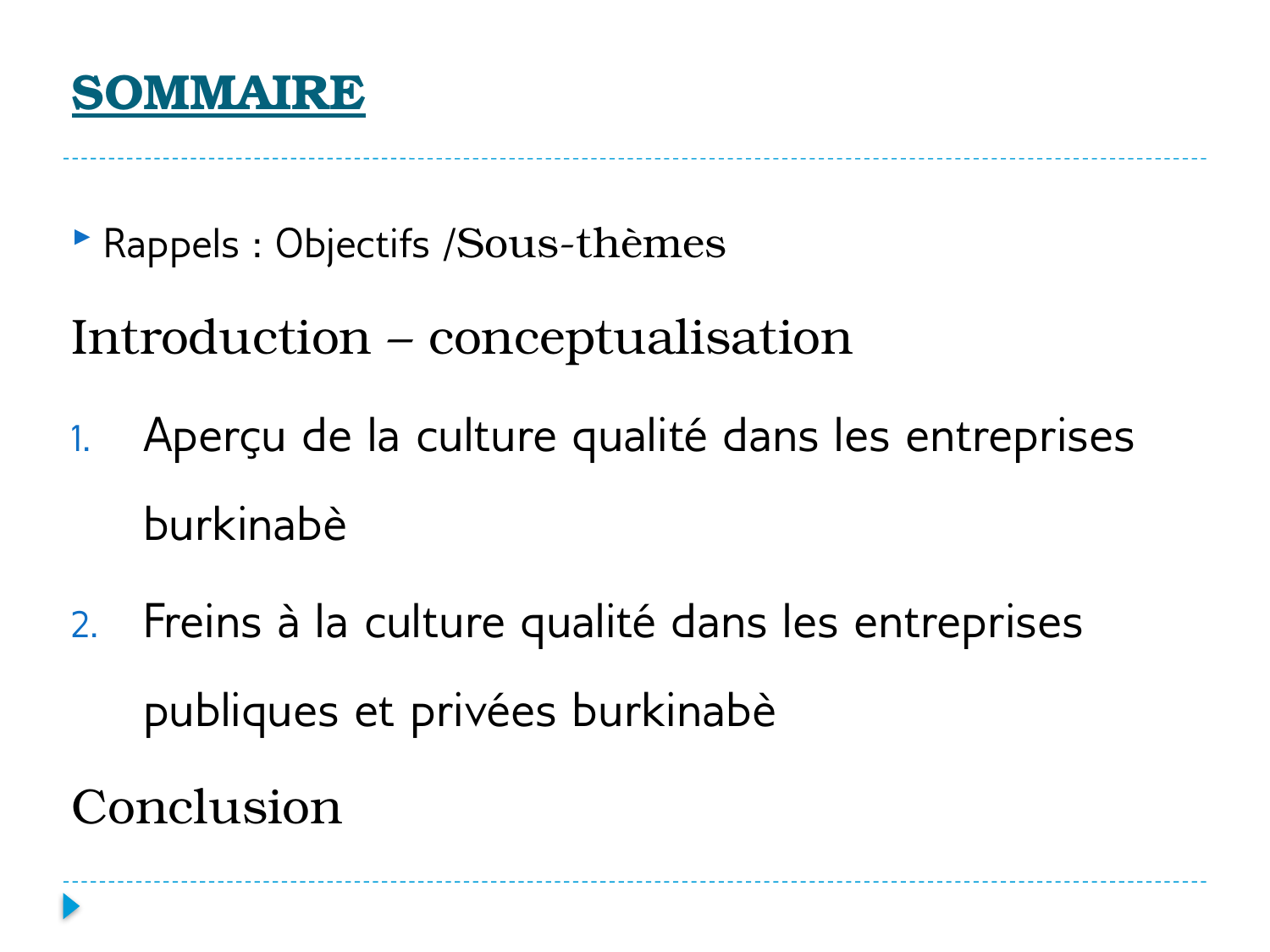

# SOMMAIRE
Rappels : Objectifs /Sous-thèmes
Introduction – conceptualisation
Aperçu de la culture qualité dans les entreprises burkinabè
Freins à la culture qualité dans les entreprises publiques et privées burkinabè
Conclusion